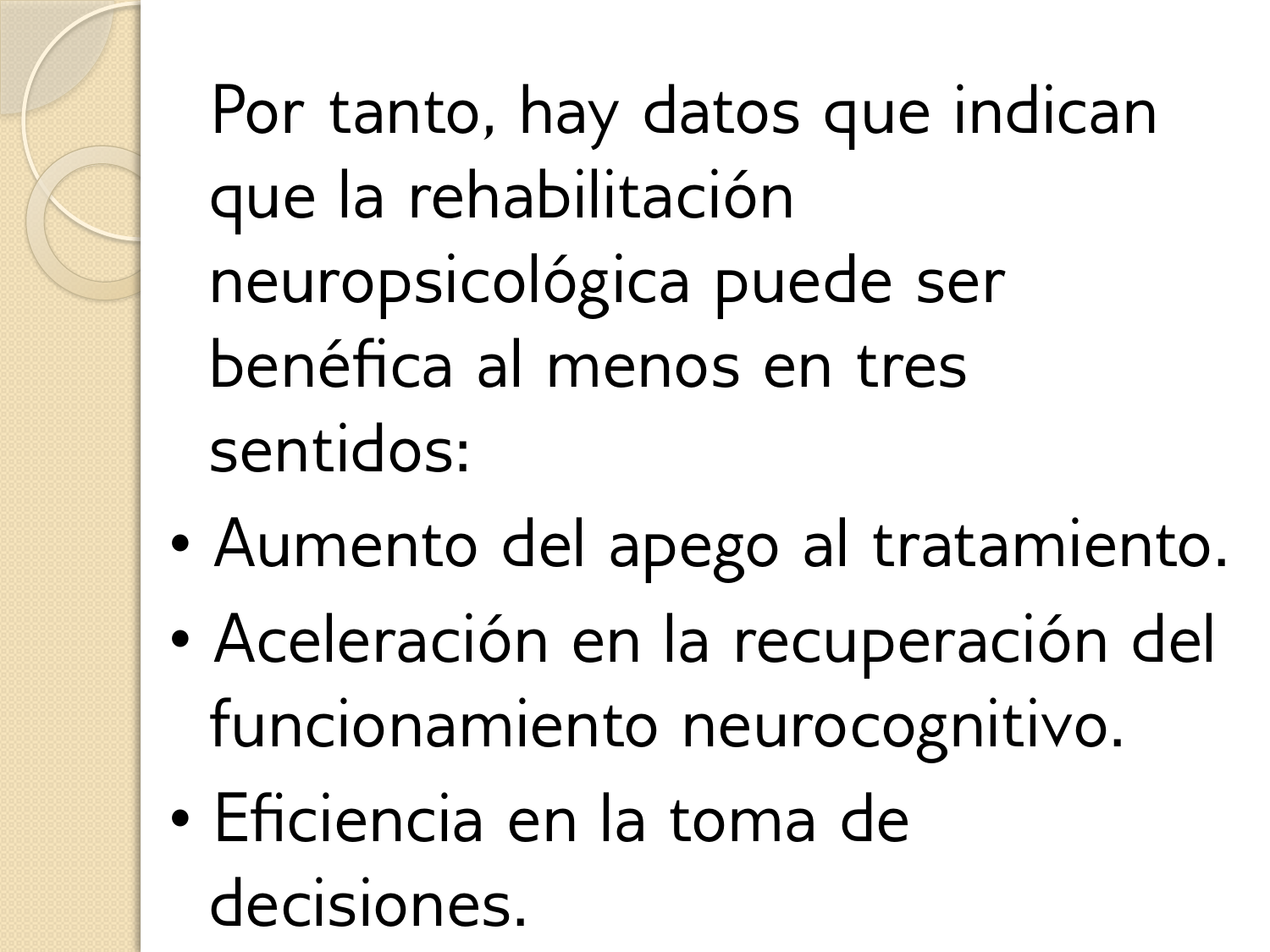

Por tanto, hay datos que indican que la rehabilitación neuropsicológica puede ser benéfica al menos en tres sentidos:
• Aumento del apego al tratamiento.
• Aceleración en la recuperación del funcionamiento neurocognitivo.
• Eficiencia en la toma de decisiones.